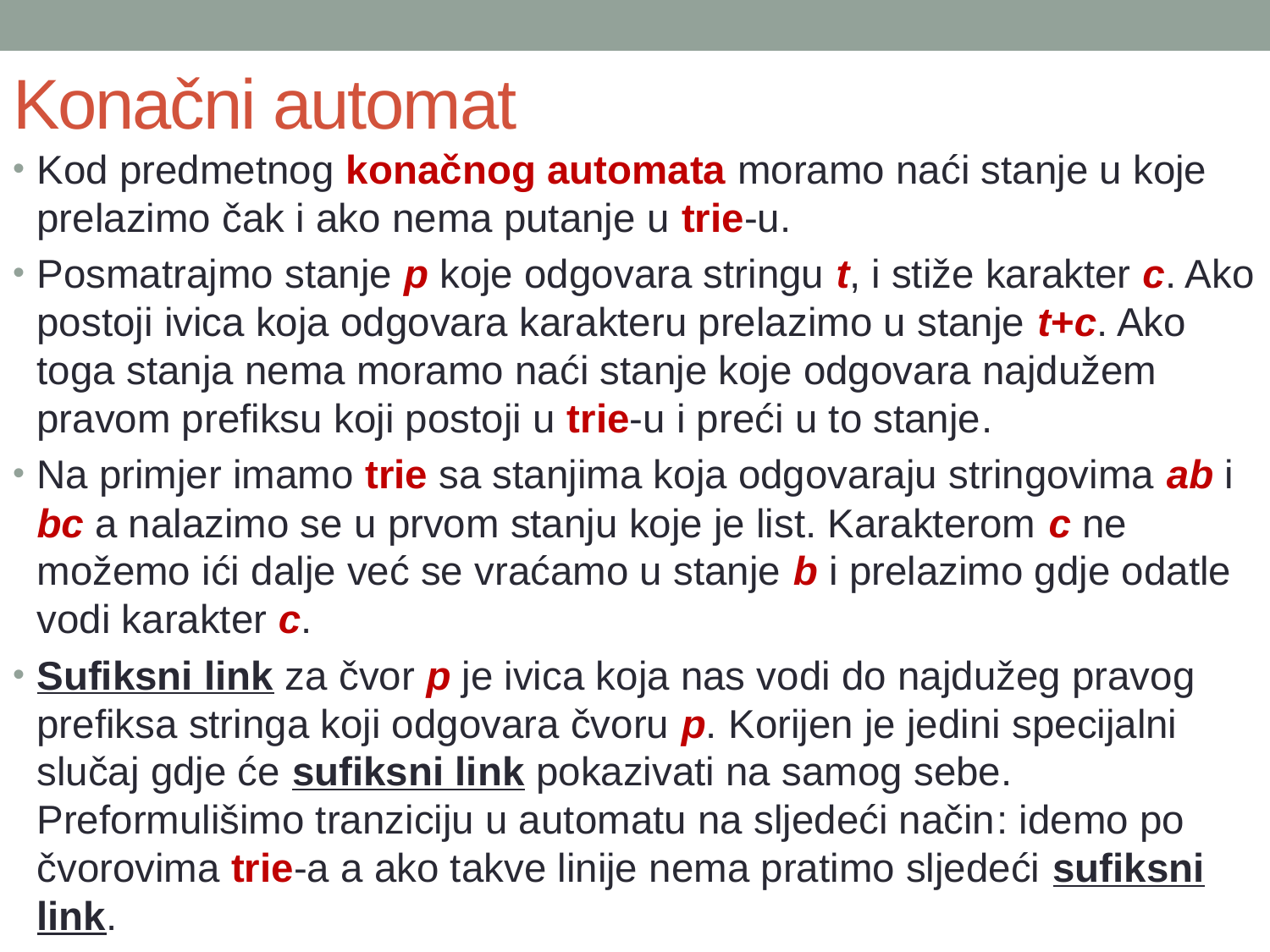

# Konačni automat
Kod predmetnog konačnog automata moramo naći stanje u koje prelazimo čak i ako nema putanje u trie-u.
Posmatrajmo stanje p koje odgovara stringu t, i stiže karakter c. Ako postoji ivica koja odgovara karakteru prelazimo u stanje t+c. Ako toga stanja nema moramo naći stanje koje odgovara najdužem pravom prefiksu koji postoji u trie-u i preći u to stanje.
Na primjer imamo trie sa stanjima koja odgovaraju stringovima ab i bc a nalazimo se u prvom stanju koje je list. Karakterom c ne možemo ići dalje već se vraćamo u stanje b i prelazimo gdje odatle vodi karakter c.
Sufiksni link za čvor p je ivica koja nas vodi do najdužeg pravog prefiksa stringa koji odgovara čvoru p. Korijen je jedini specijalni slučaj gdje će sufiksni link pokazivati na samog sebe. Preformulišimo tranziciju u automatu na sljedeći način: idemo po čvorovima trie-a a ako takve linije nema pratimo sljedeći sufiksni link.